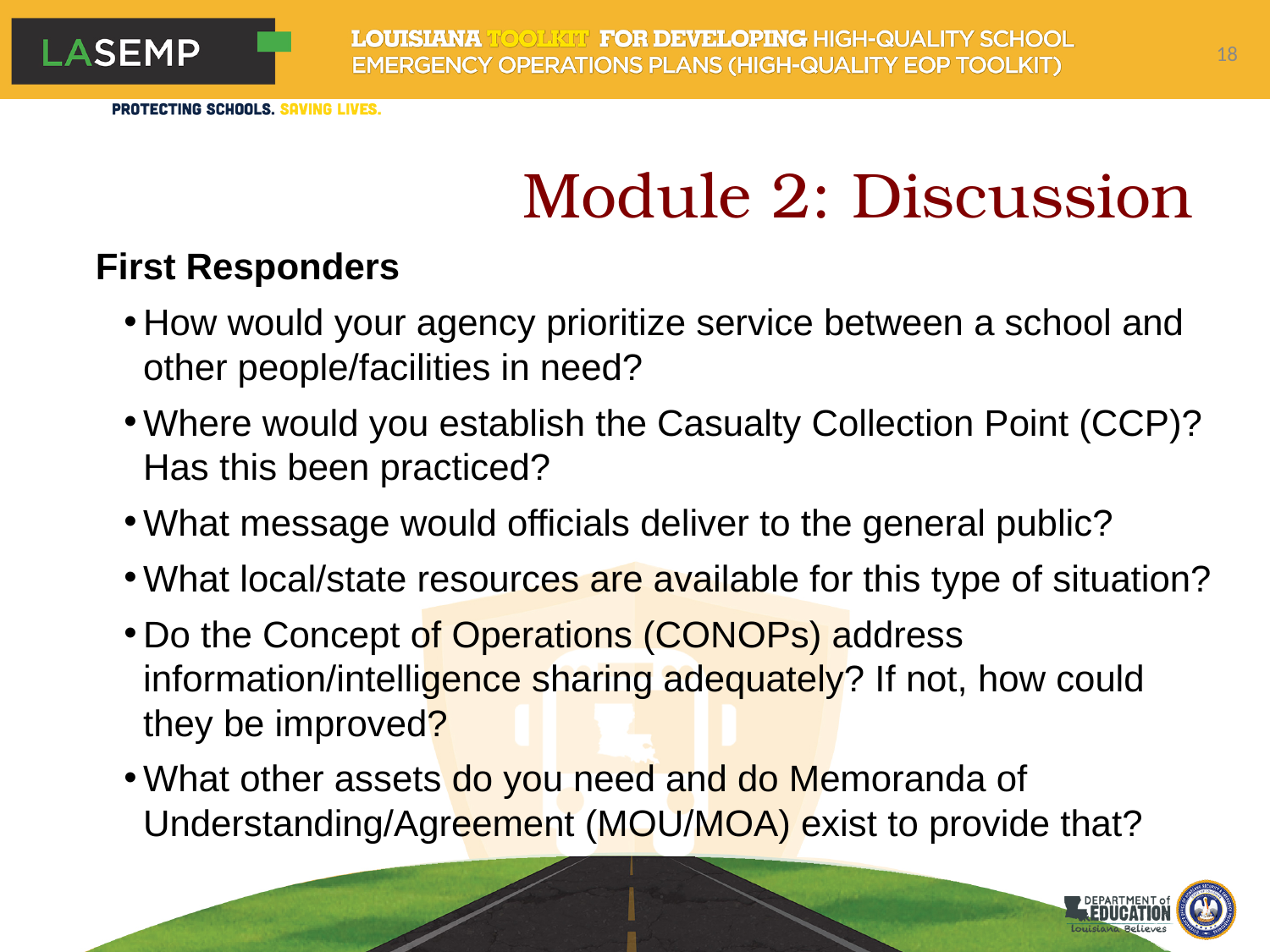

18
# Module 2: Discussion
First Responders
How would your agency prioritize service between a school and other people/facilities in need?
Where would you establish the Casualty Collection Point (CCP)? Has this been practiced?
What message would officials deliver to the general public?
What local/state resources are available for this type of situation?
Do the Concept of Operations (CONOPs) address information/intelligence sharing adequately? If not, how could they be improved?
What other assets do you need and do Memoranda of Understanding/Agreement (MOU/MOA) exist to provide that?